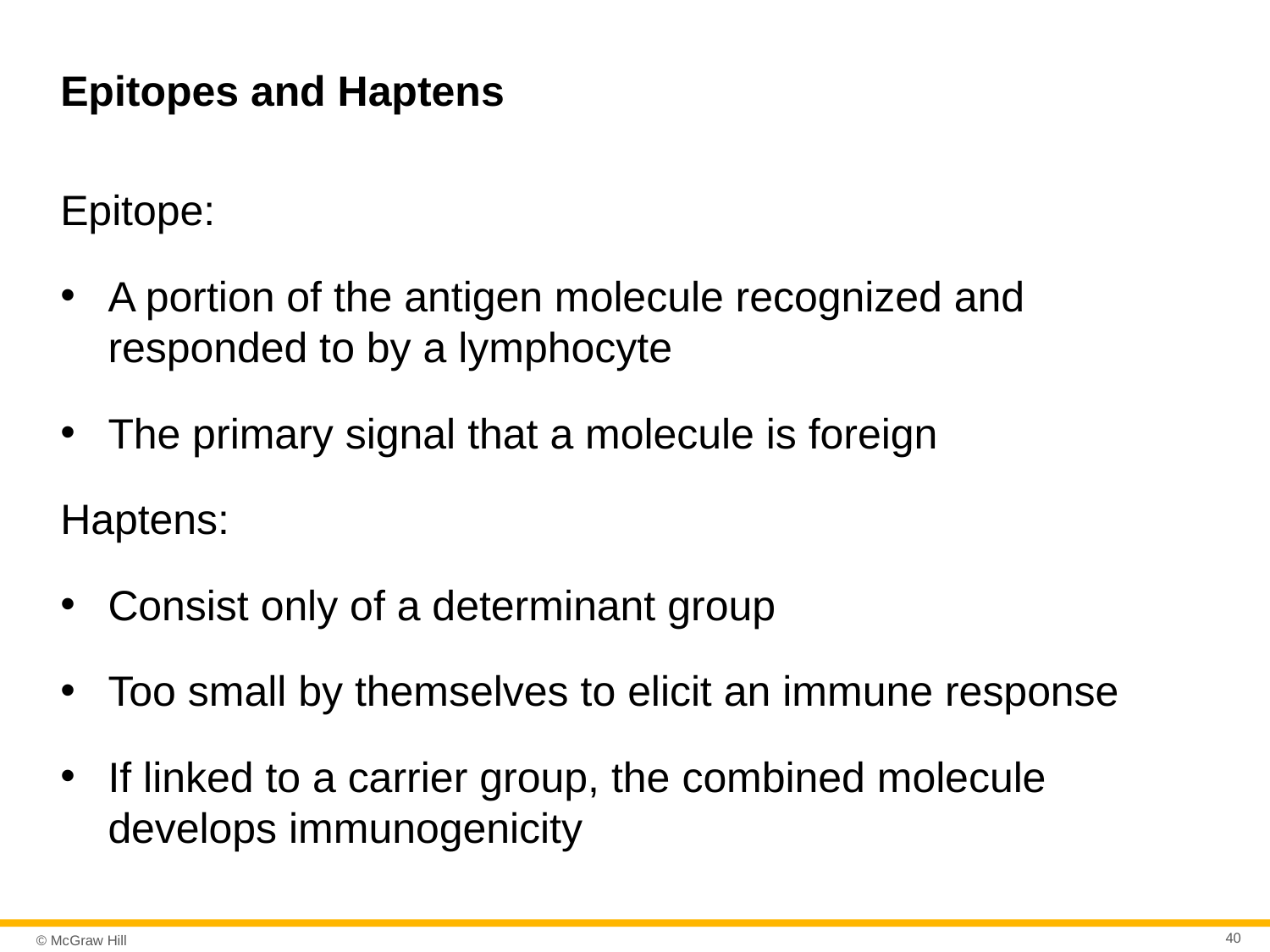

# Epitopes and Haptens
Epitope:
A portion of the antigen molecule recognized and responded to by a lymphocyte
The primary signal that a molecule is foreign
Haptens:
Consist only of a determinant group
Too small by themselves to elicit an immune response
If linked to a carrier group, the combined molecule develops immunogenicity